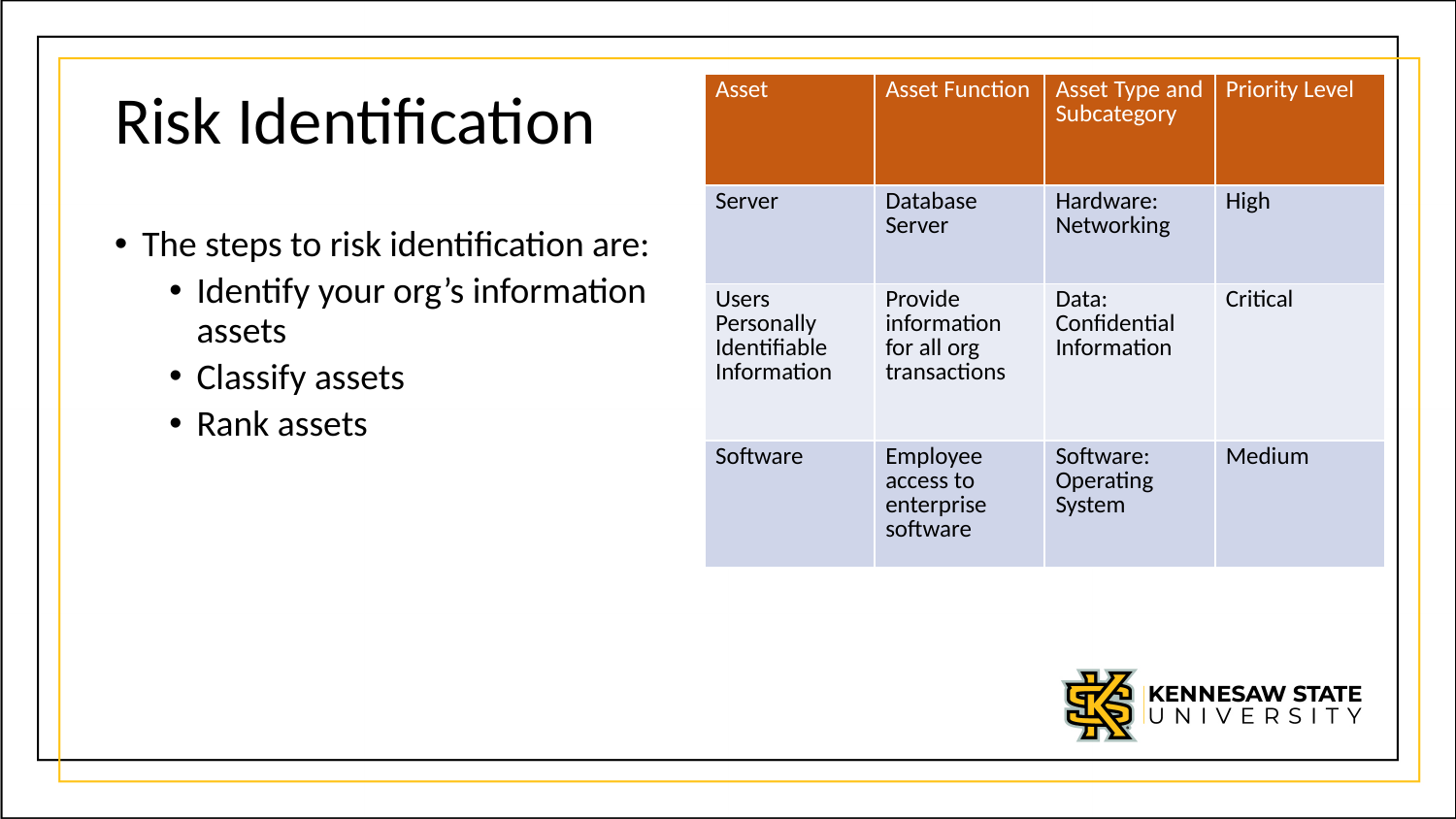

# Risk Identification
| Asset | Asset Function | Asset Type and Subcategory | Priority Level |
| --- | --- | --- | --- |
| Server | Database Server | Hardware: Networking | High |
| Users Personally Identifiable Information | Provide information for all org transactions | Data: Confidential Information | Critical |
| Software | Employee access to enterprise software | Software: Operating System | Medium |
The steps to risk identification are:
Identify your org’s information assets
Classify assets
Rank assets